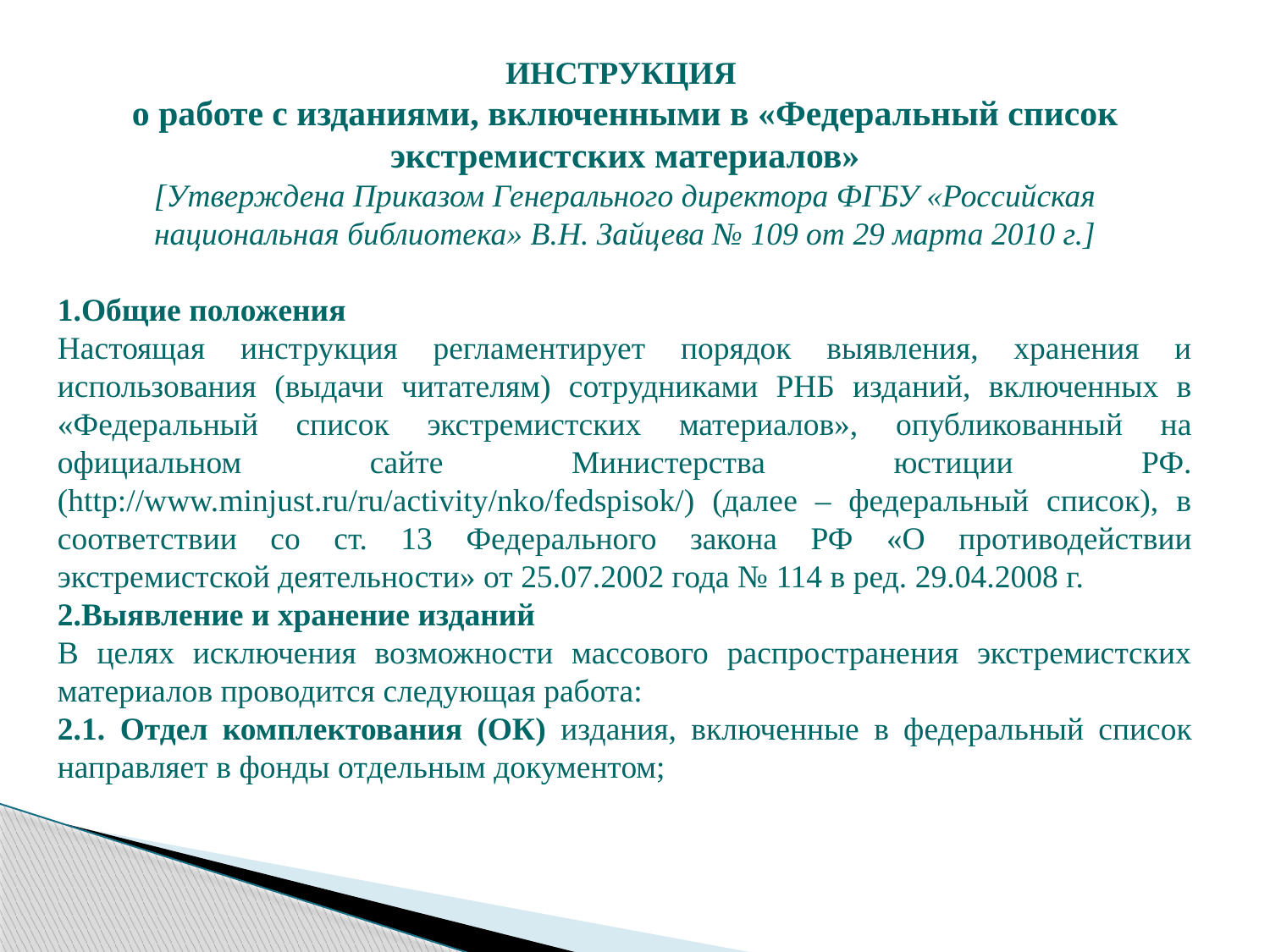

ИНСТРУКЦИЯ
о работе с изданиями, включенными в «Федеральный список экстремистских материалов»
[Утверждена Приказом Генерального директора ФГБУ «Российская национальная библиотека» В.Н. Зайцева № 109 от 29 марта 2010 г.]

Общие положения
Настоящая инструкция регламентирует порядок выявления, хранения и использования (выдачи читателям) сотрудниками РНБ изданий, включенных в «Федеральный список экстремистских материалов», опубликованный на официальном сайте Министерства юстиции РФ. (http://www.minjust.ru/ru/activity/nko/fedspisok/) (далее – федеральный список), в соответствии со ст. 13 Федерального закона РФ «О противодействии экстремистской деятельности» от 25.07.2002 года № 114 в ред. 29.04.2008 г.
Выявление и хранение изданий
В целях исключения возможности массового распространения экстремистских материалов проводится следующая работа:
2.1. Отдел комплектования (ОК) издания, включенные в федеральный список направляет в фонды отдельным документом;